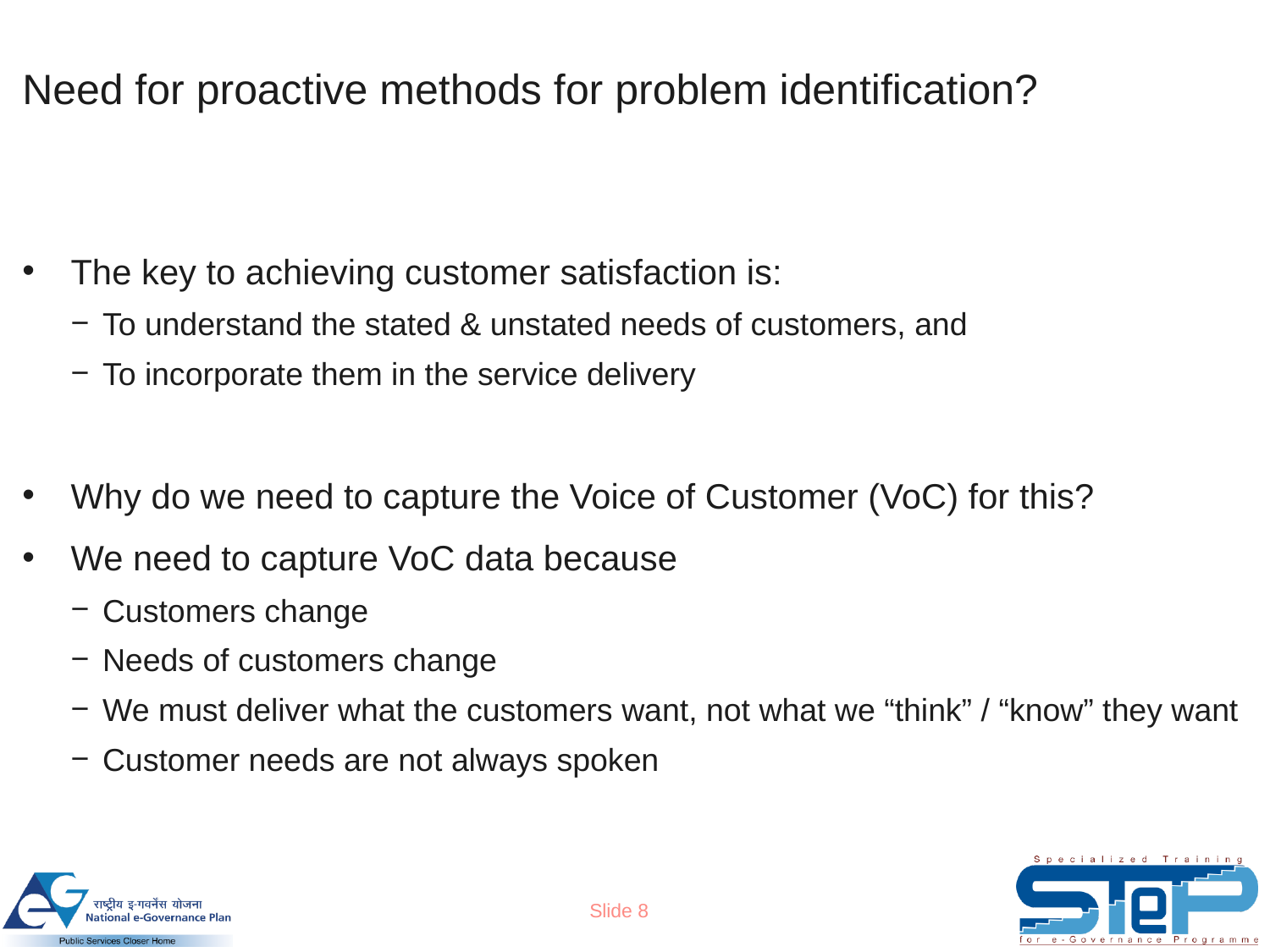

Need for proactive methods for problem identification?
The key to achieving customer satisfaction is:
To understand the stated & unstated needs of customers, and
To incorporate them in the service delivery

Why do we need to capture the Voice of Customer (VoC) for this?
We need to capture VoC data because
Customers change
Needs of customers change
We must deliver what the customers want, not what we “think” / “know” they want
Customer needs are not always spoken